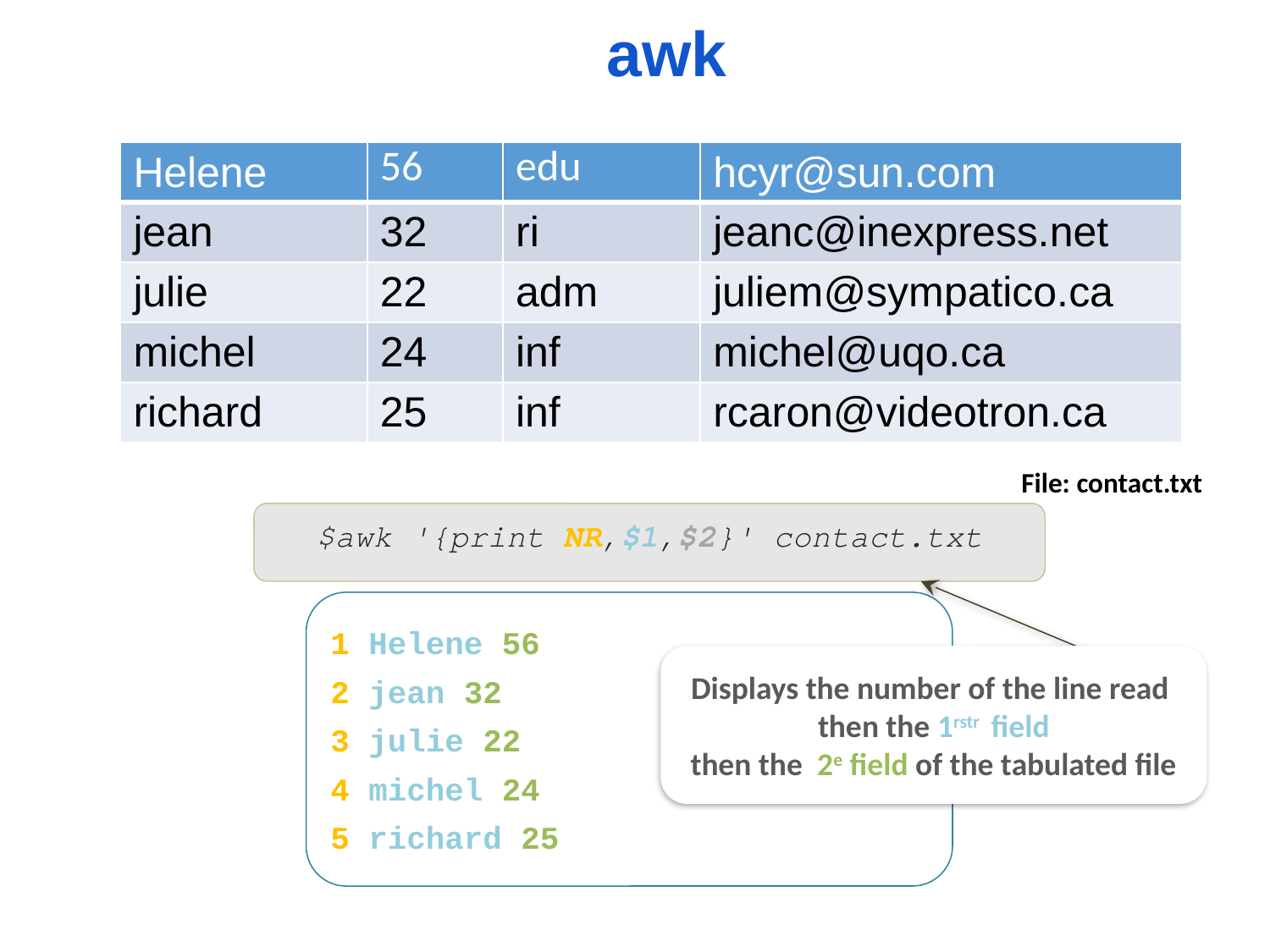

awk
| Helene | 56 | edu | hcyr@sun.com |
| --- | --- | --- | --- |
| jean | 32 | ri | jeanc@inexpress.net |
| julie | 22 | adm | juliem@sympatico.ca |
| michel | 24 | inf | michel@uqo.ca |
| richard | 25 | inf | rcaron@videotron.ca |
File: contact.txt
$awk '{print NR,$1,$2}' contact.txt

1 Helene 56
2 jean 32
3 julie 22
4 michel 24
5 richard 25
Displays the number of the line read
then the 1rstr  field
then the  2e field of the tabulated file